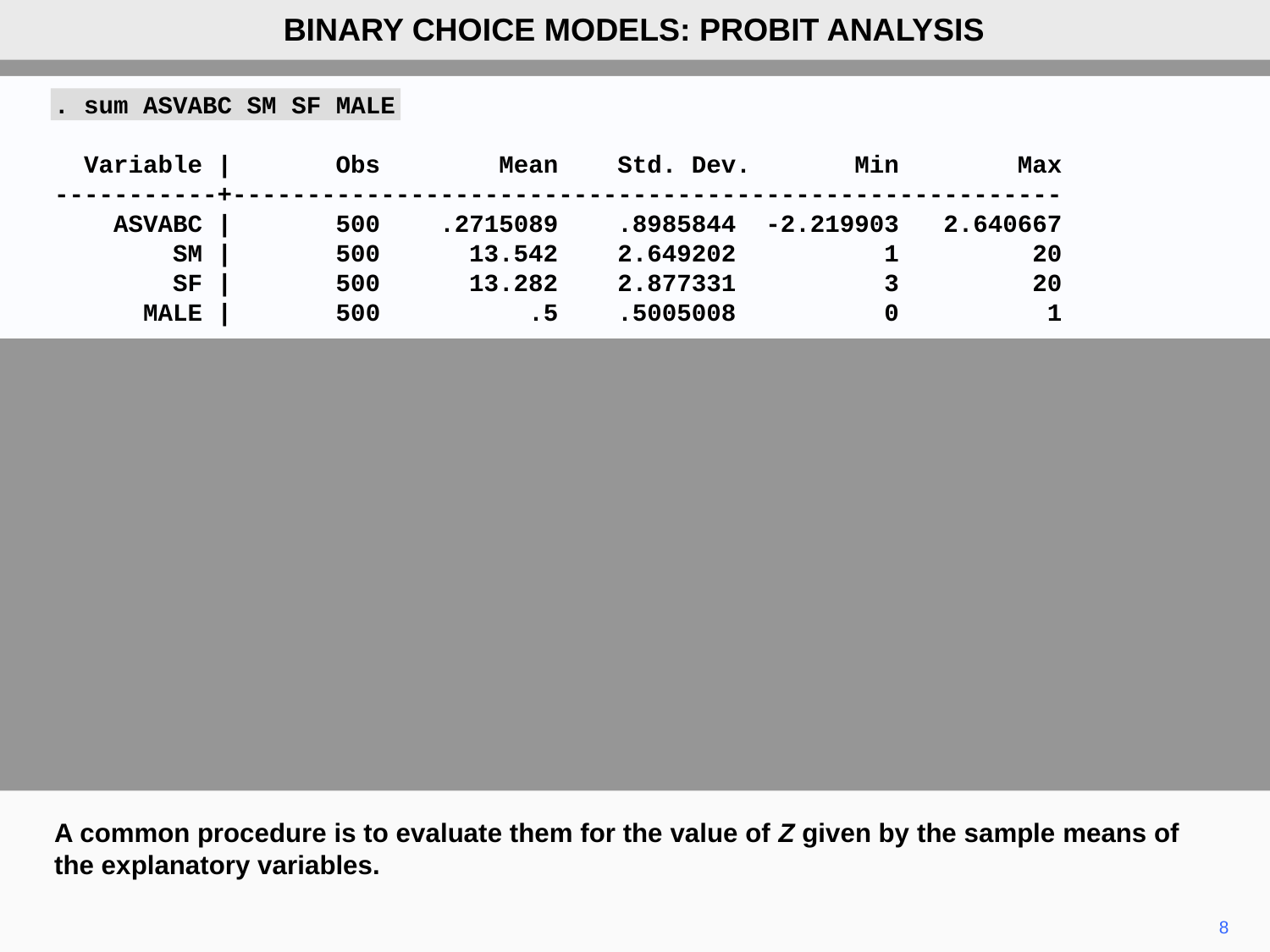

BINARY CHOICE MODELS: PROBIT ANALYSIS

. sum ASVABC SM SF MALE

  Variable |       Obs        Mean    Std. Dev.       Min        Max
-----------+--------------------------------------------------------
    ASVABC |       500    .2715089    .8985844  -2.219903   2.640667
        SM |       500      13.542    2.649202          1         20
        SF |       500      13.282    2.877331          3         20
      MALE |       500          .5    .5005008          0          1

A common procedure is to evaluate them for the value of Z given by the sample means of the explanatory variables.
8